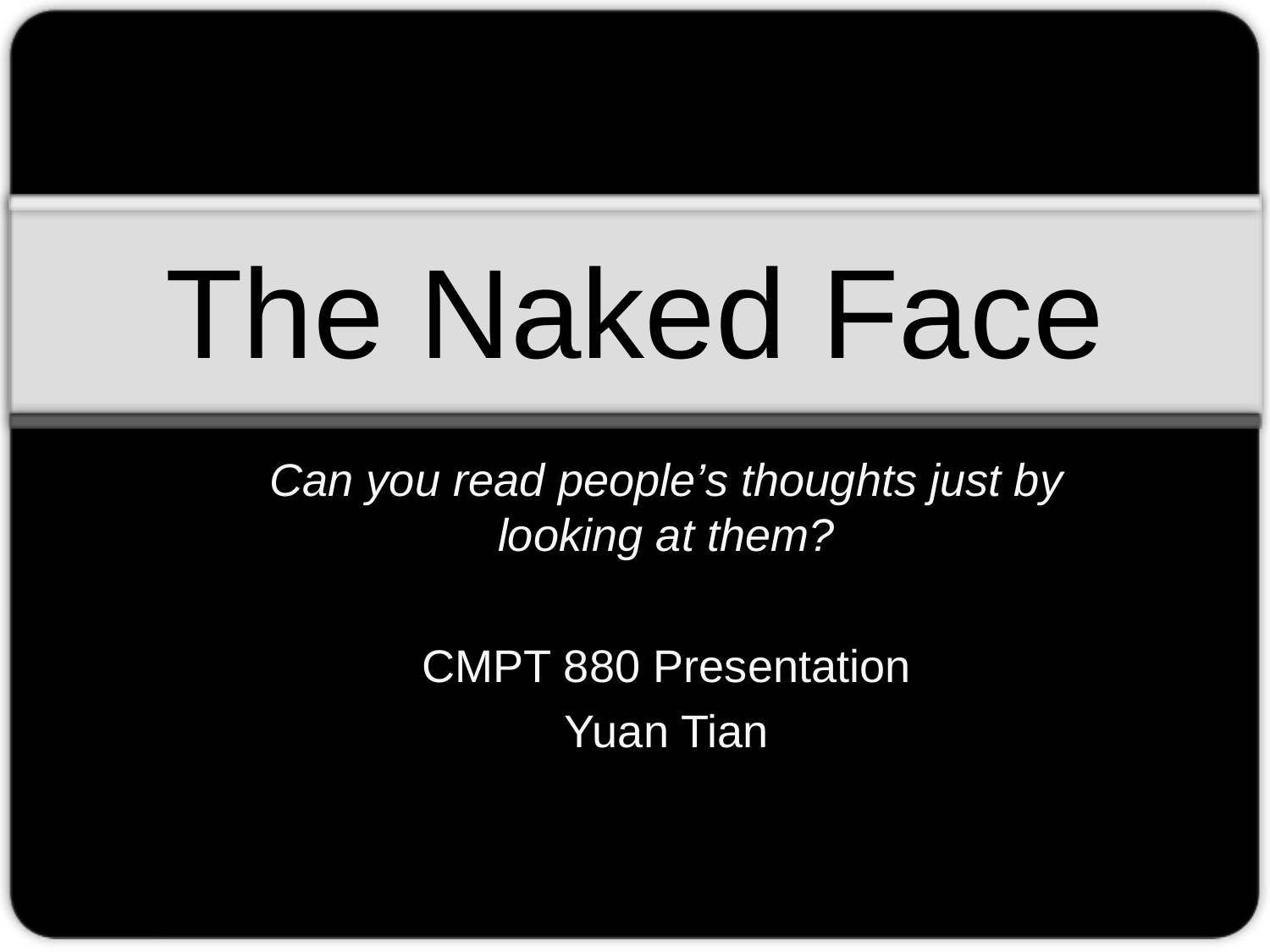

# The Naked Face
Can you read people’s thoughts just by looking at them?

CMPT 880 Presentation
Yuan Tian